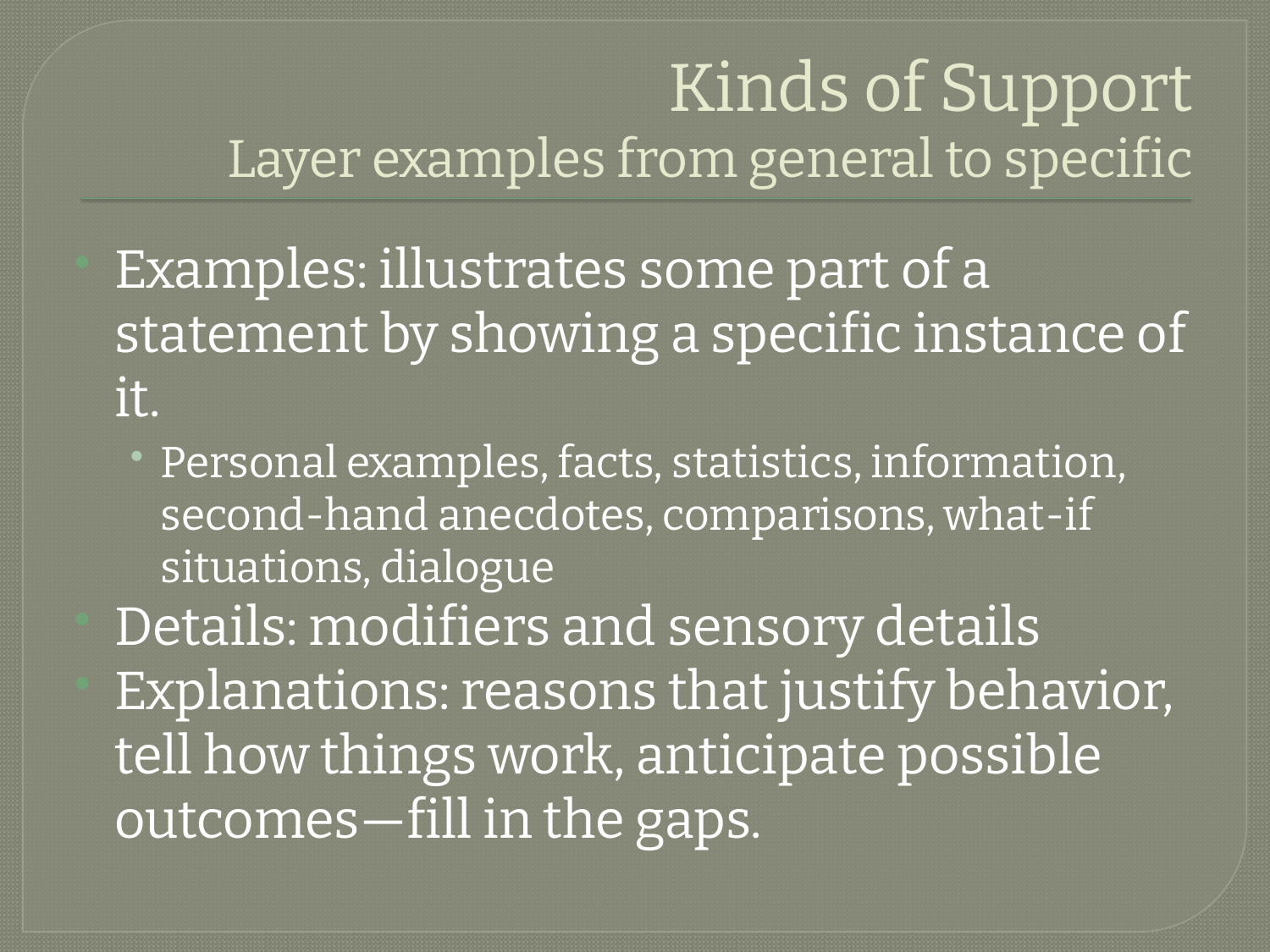

# Kinds of Support Layer examples from general to specific
Examples: illustrates some part of a statement by showing a specific instance of it.
Personal examples, facts, statistics, information, second-hand anecdotes, comparisons, what-if situations, dialogue
Details: modifiers and sensory details
Explanations: reasons that justify behavior, tell how things work, anticipate possible outcomes—fill in the gaps.